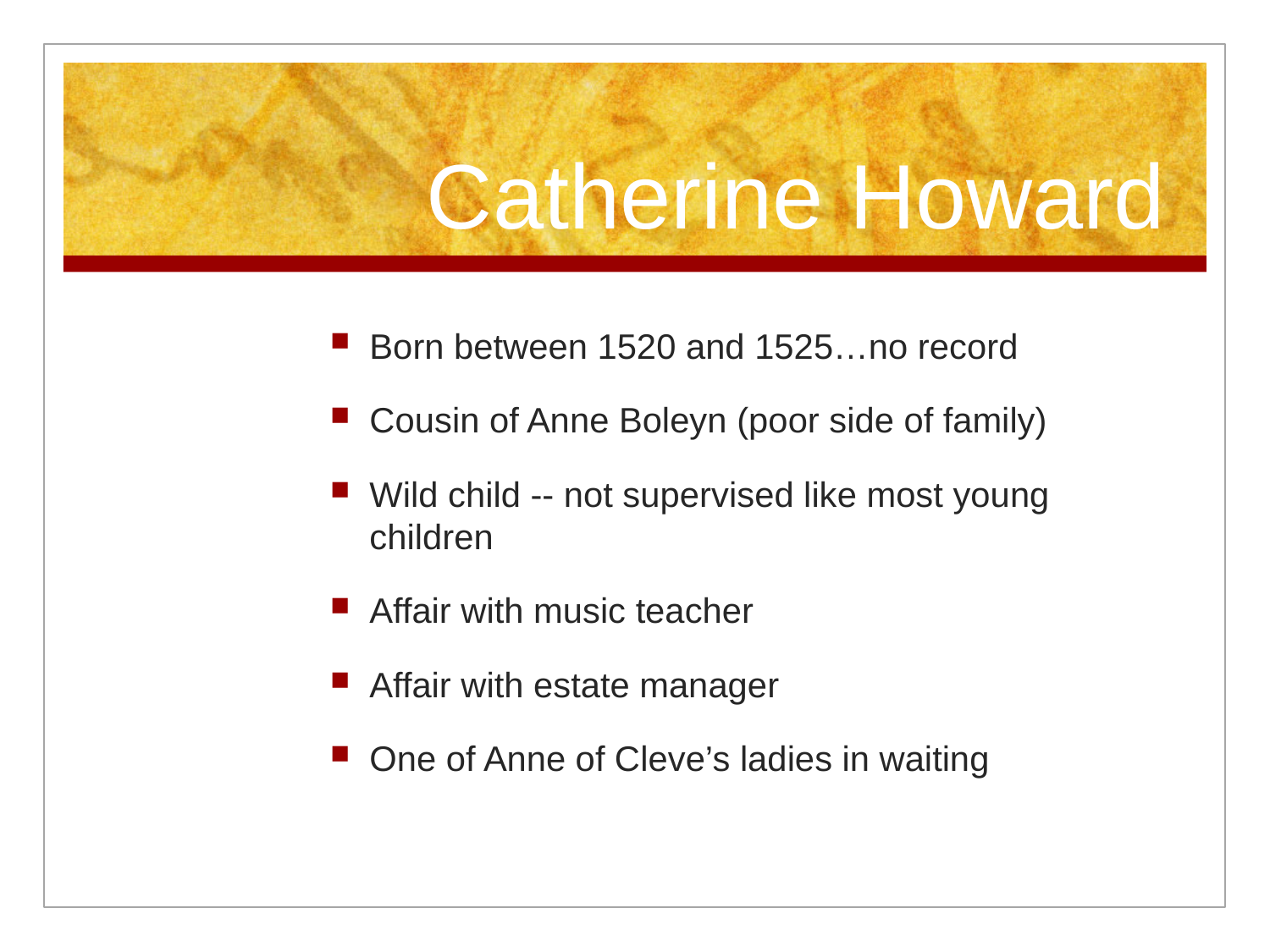

# Catherine Howard
Born between 1520 and 1525…no record
Cousin of Anne Boleyn (poor side of family)
Wild child -- not supervised like most young children
Affair with music teacher
Affair with estate manager
One of Anne of Cleve’s ladies in waiting